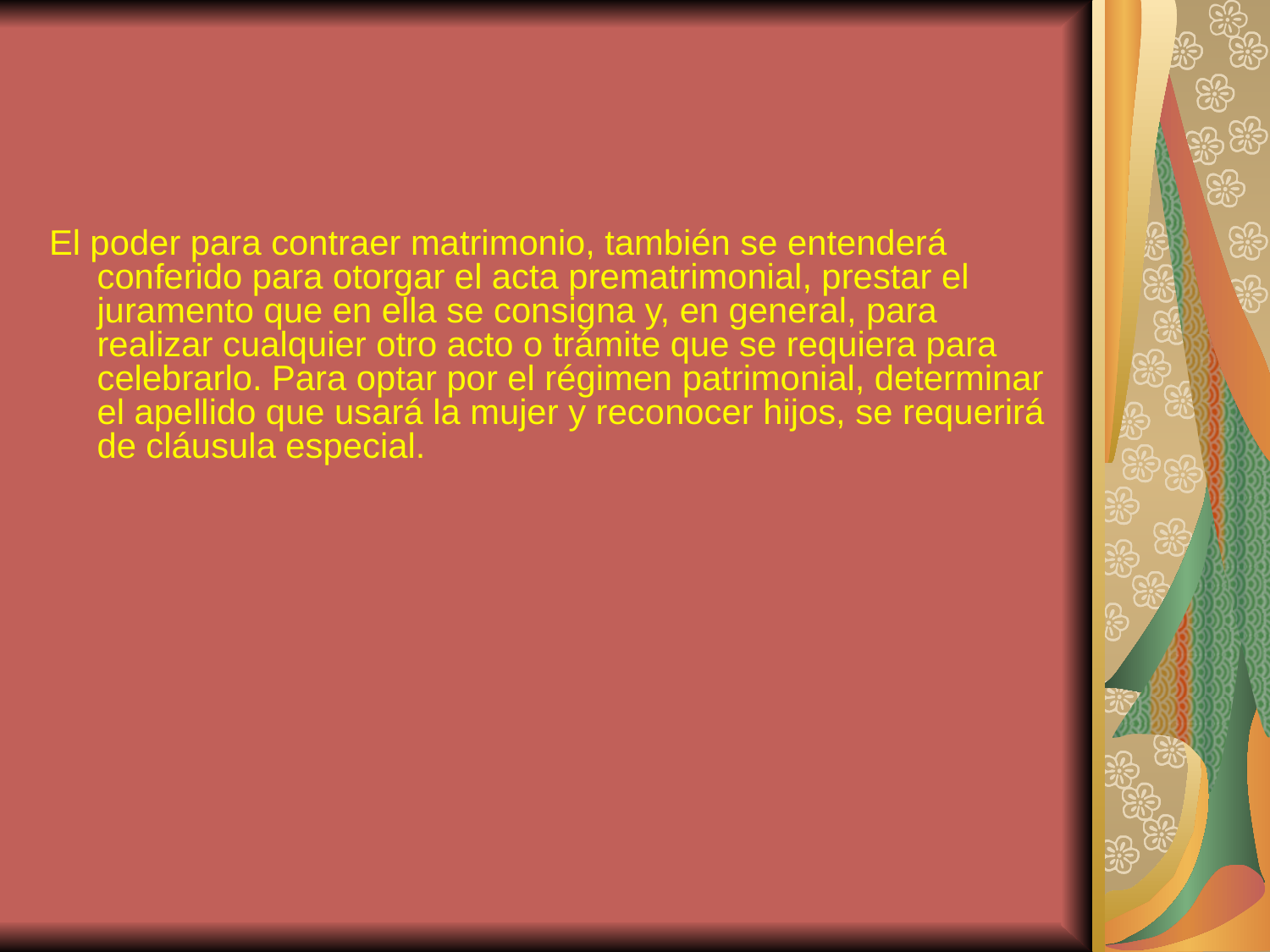

#
El poder para contraer matrimonio, también se entenderá conferido para otorgar el acta prematrimonial, prestar el juramento que en ella se consigna y, en general, para realizar cualquier otro acto o trámite que se requiera para celebrarlo. Para optar por el régimen patrimonial, determinar el apellido que usará la mujer y reconocer hijos, se requerirá de cláusula especial.